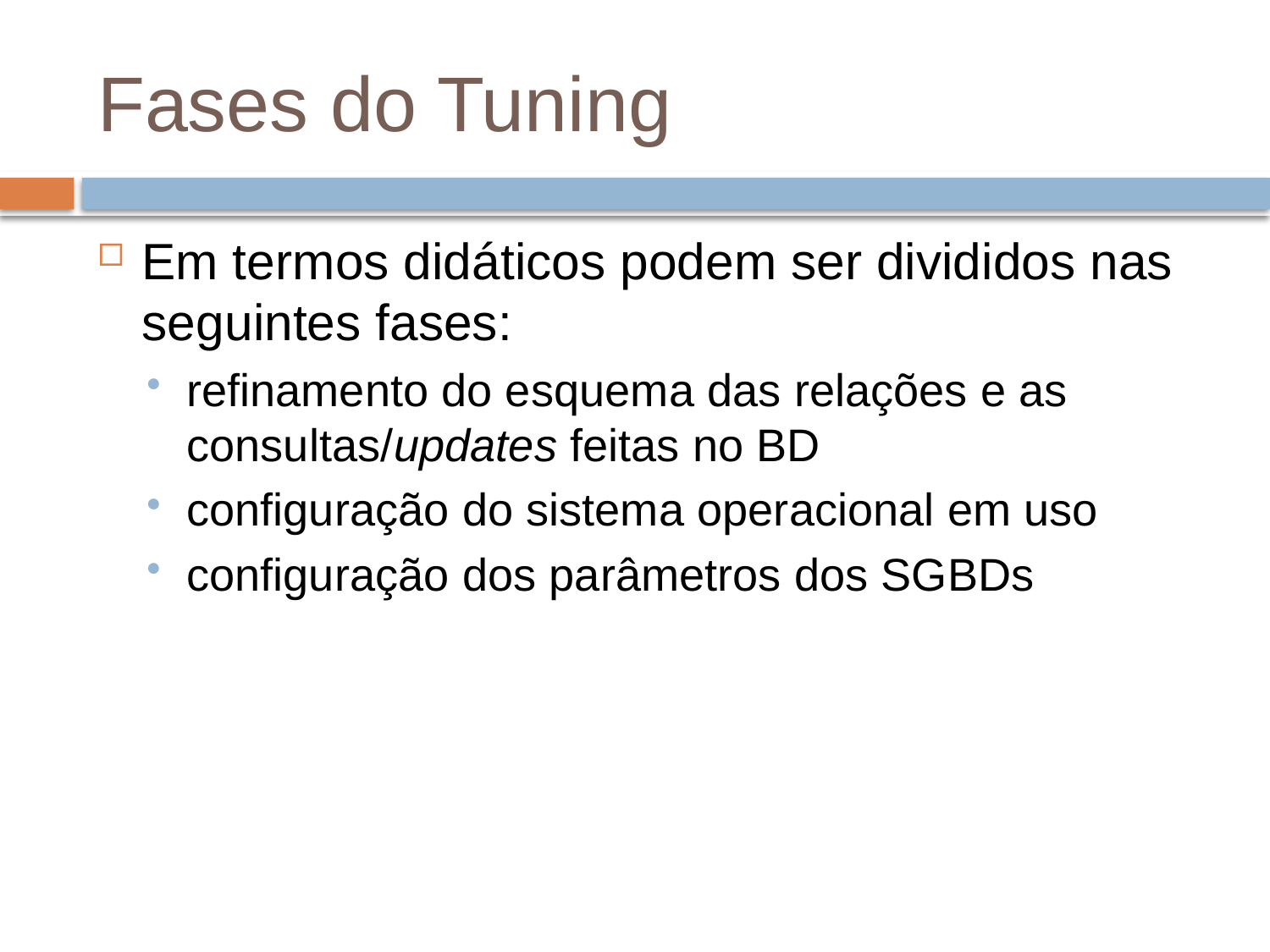

# Fases do Tuning
Em termos didáticos podem ser divididos nas seguintes fases:
refinamento do esquema das relações e as consultas/updates feitas no BD
configuração do sistema operacional em uso
configuração dos parâmetros dos SGBDs